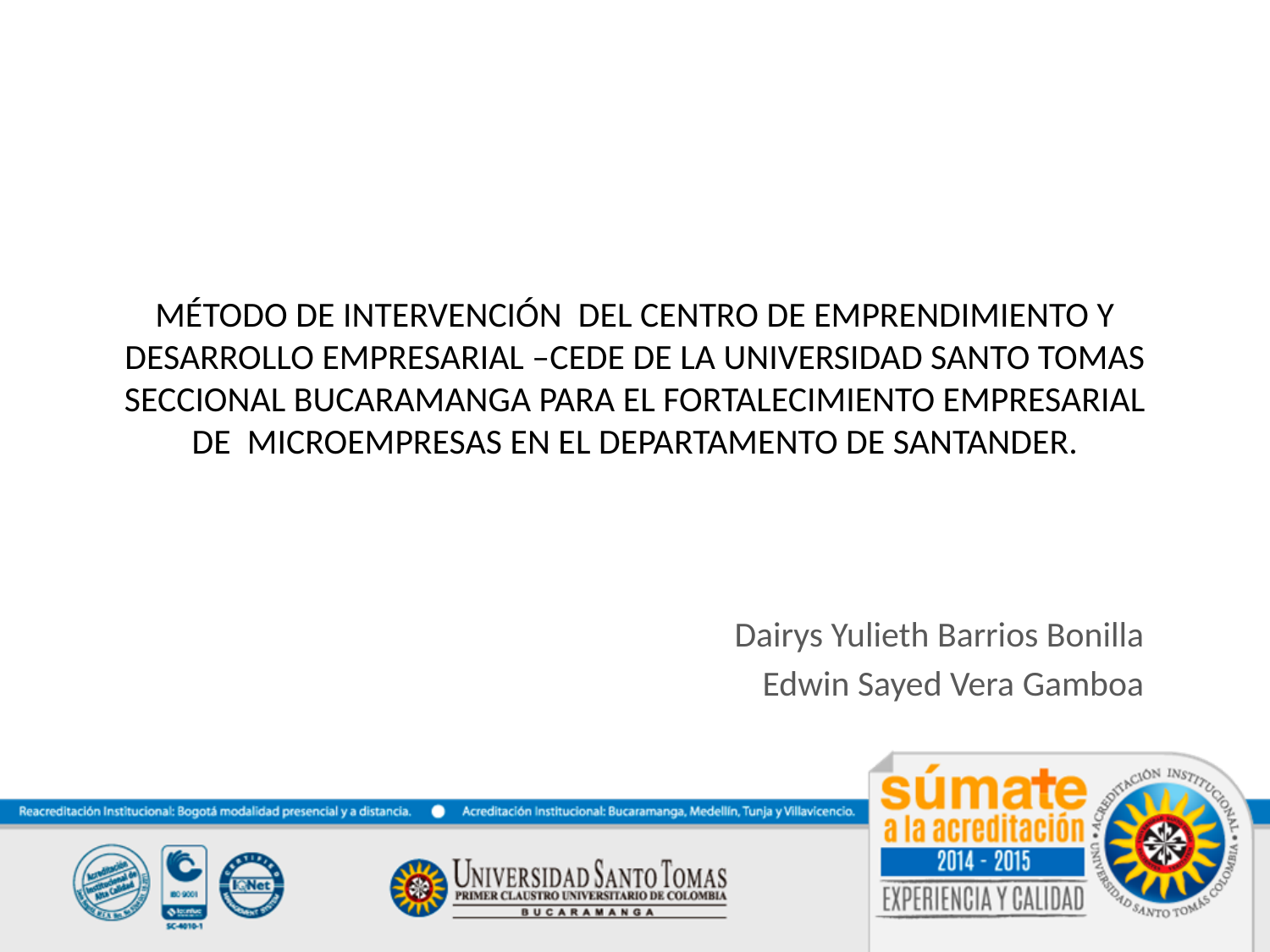

# MÉTODO DE INTERVENCIÓN  DEL CENTRO DE EMPRENDIMIENTO Y DESARROLLO EMPRESARIAL –CEDE DE LA UNIVERSIDAD SANTO TOMAS SECCIONAL BUCARAMANGA PARA EL FORTALECIMIENTO EMPRESARIAL DE  MICROEMPRESAS EN EL DEPARTAMENTO DE SANTANDER.
Dairys Yulieth Barrios Bonilla
Edwin Sayed Vera Gamboa